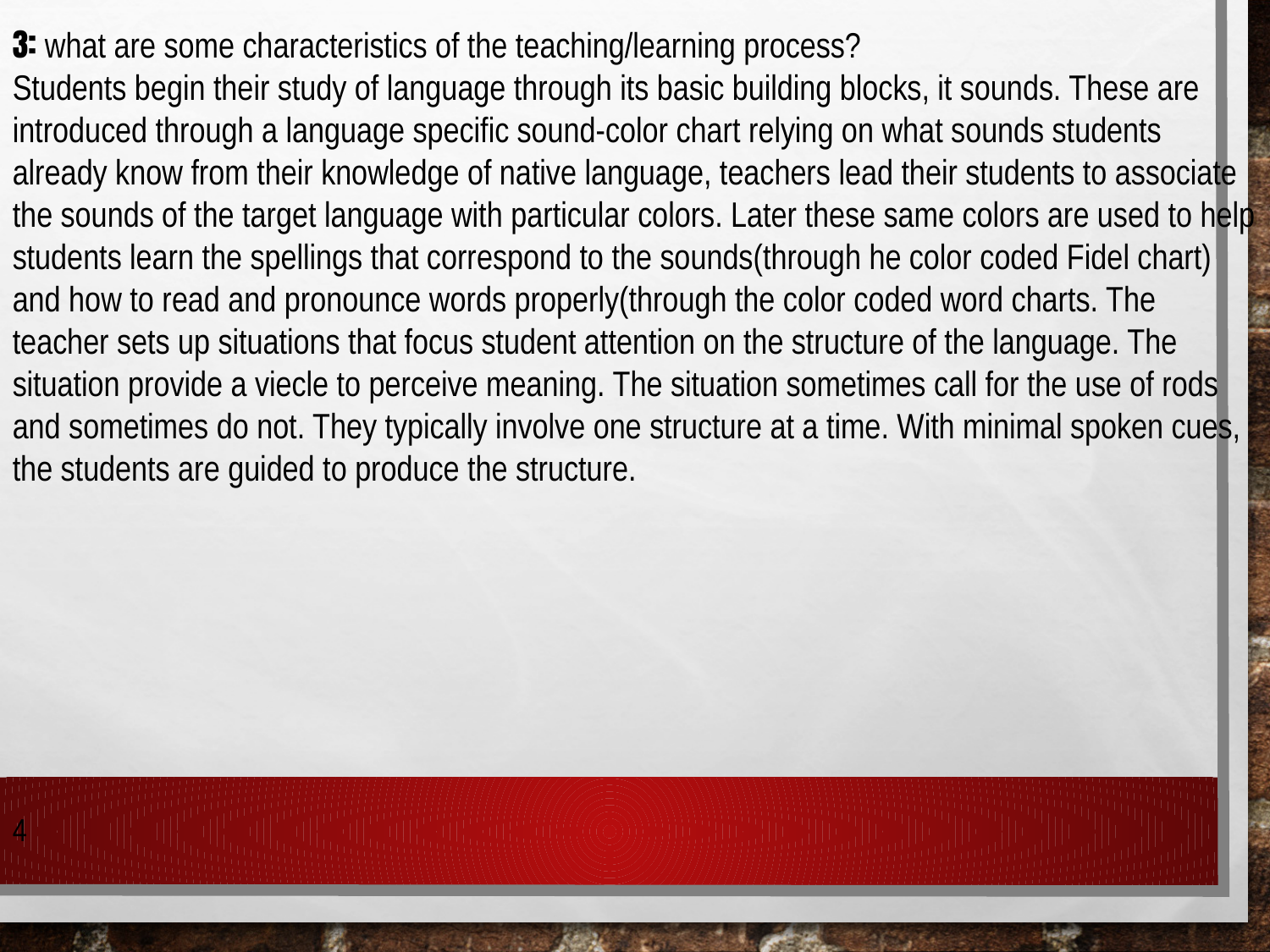

3: what are some characteristics of the teaching/learning process?
Students begin their study of language through its basic building blocks, it sounds. These are introduced through a language specific sound-color chart relying on what sounds students already know from their knowledge of native language, teachers lead their students to associate the sounds of the target language with particular colors. Later these same colors are used to help students learn the spellings that correspond to the sounds(through he color coded Fidel chart) and how to read and pronounce words properly(through the color coded word charts. The teacher sets up situations that focus student attention on the structure of the language. The situation provide a viecle to perceive meaning. The situation sometimes call for the use of rods and sometimes do not. They typically involve one structure at a time. With minimal spoken cues, the students are guided to produce the structure.

4